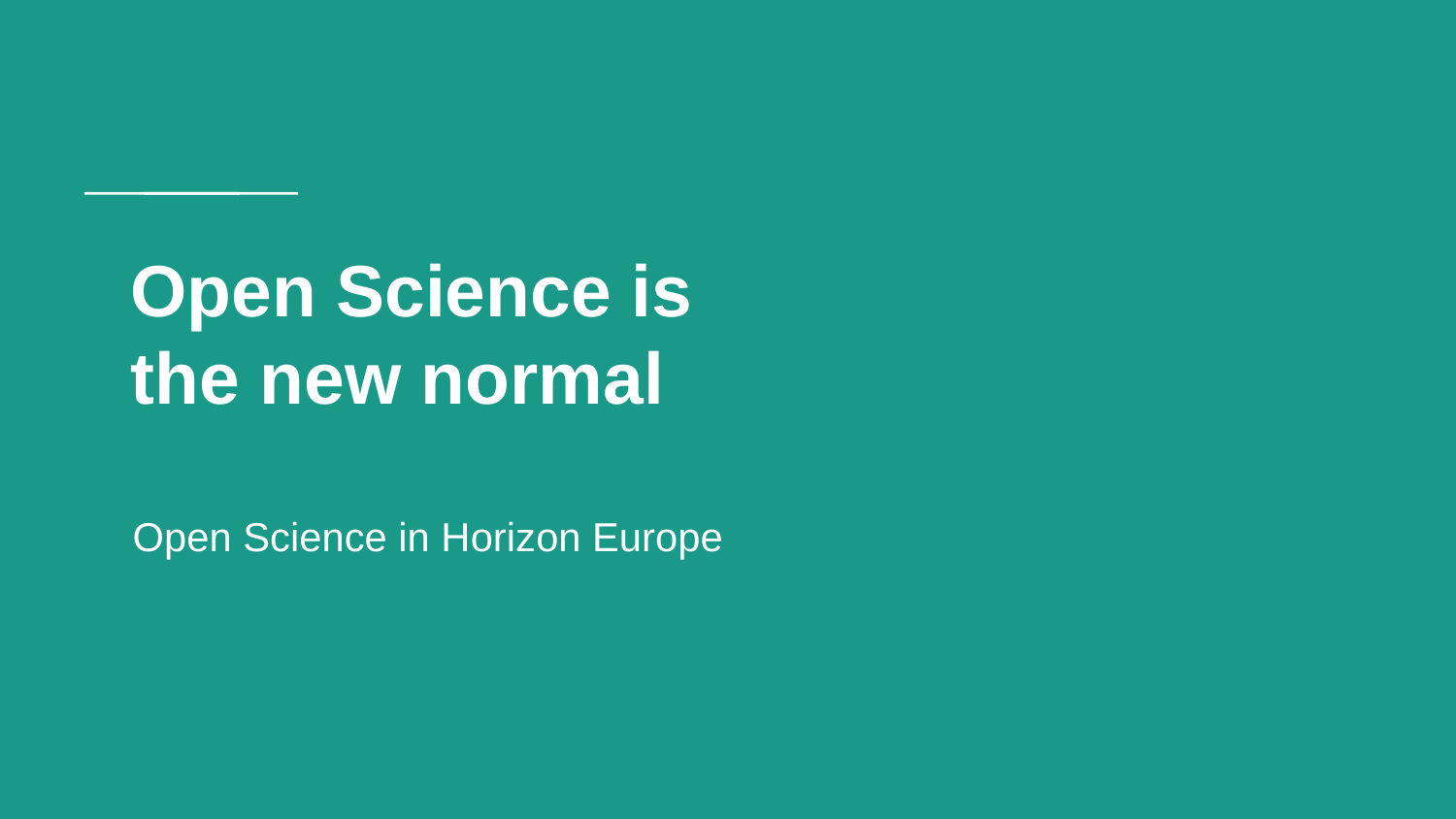

# Open Science is
the new normal
Open Science in Horizon Europe